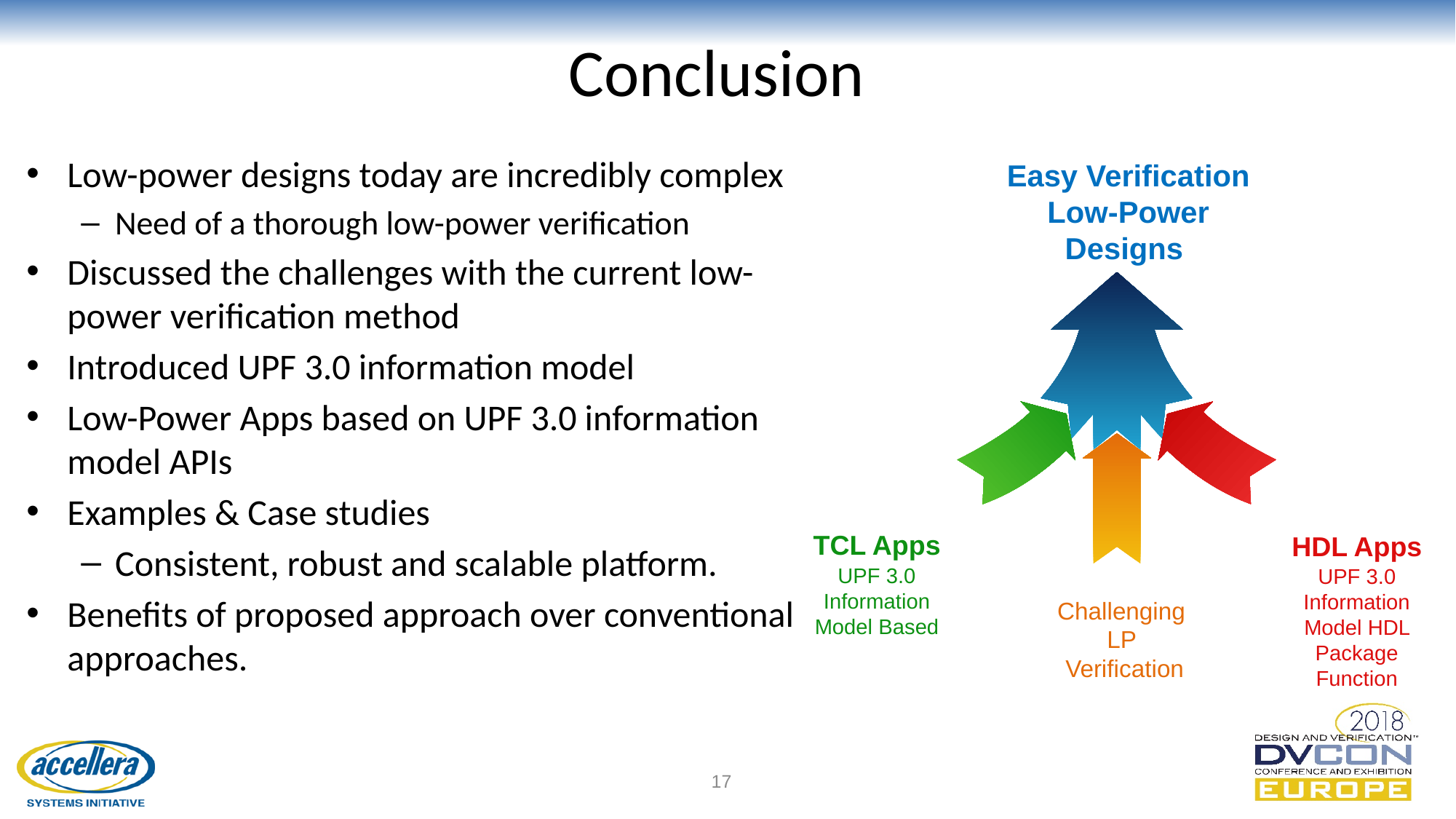

# Conclusion
Low-power designs today are incredibly complex
Need of a thorough low-power verification
Discussed the challenges with the current low-power verification method
Introduced UPF 3.0 information model
Low-Power Apps based on UPF 3.0 information model APIs
Examples & Case studies
Consistent, robust and scalable platform.
Benefits of proposed approach over conventional approaches.
Easy Verification
Low-Power Designs

TCL Apps
UPF 3.0 Information Model Based
HDL Apps
UPF 3.0 Information Model HDL Package Function
Challenging
LP
Verification
17